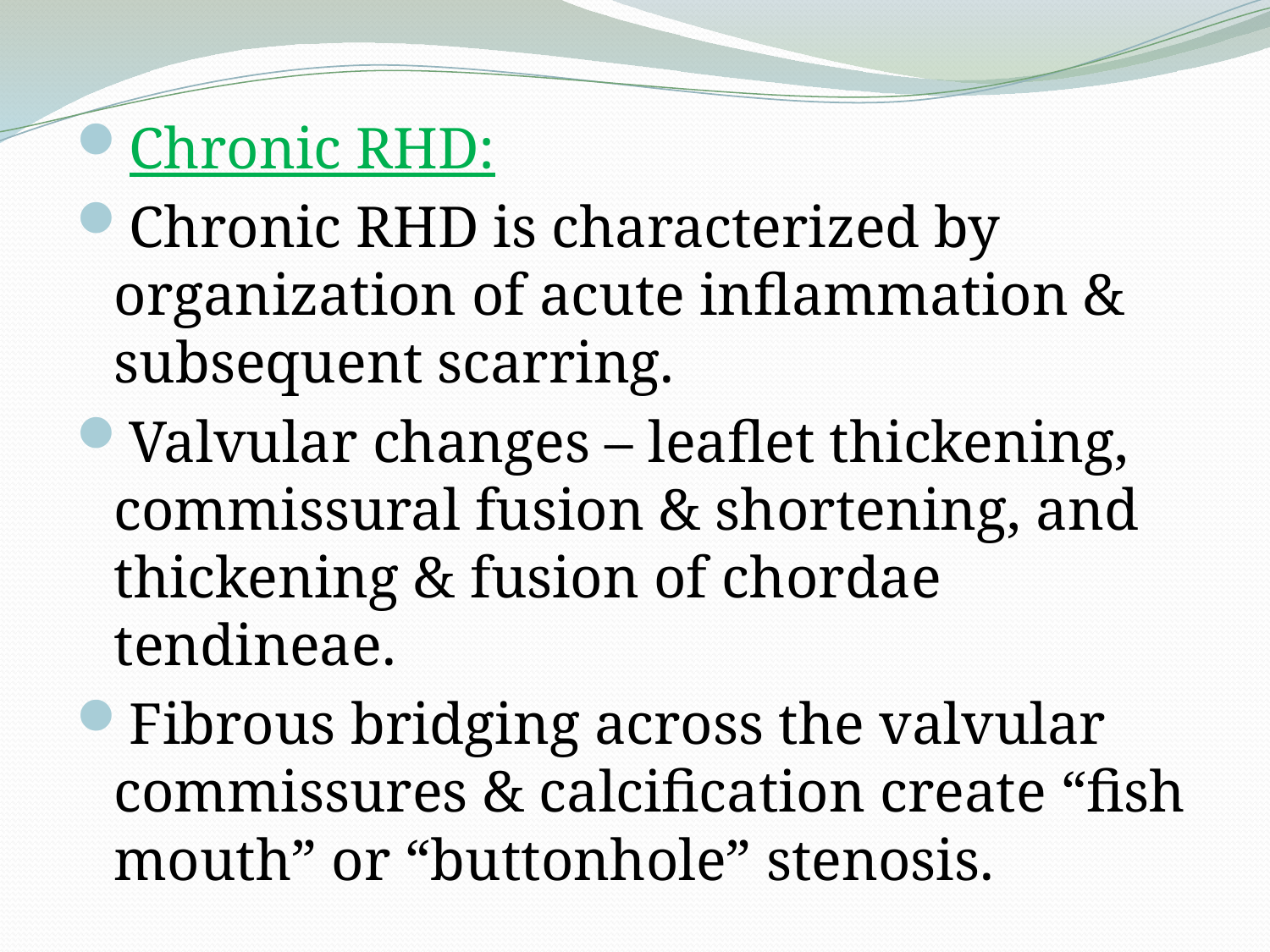

Chronic RHD:
Chronic RHD is characterized by organization of acute inflammation & subsequent scarring.
Valvular changes – leaflet thickening, commissural fusion & shortening, and  thickening & fusion of chordae tendineae.
Fibrous bridging across the valvular commissures & calcification create “fish mouth” or “buttonhole” stenosis.